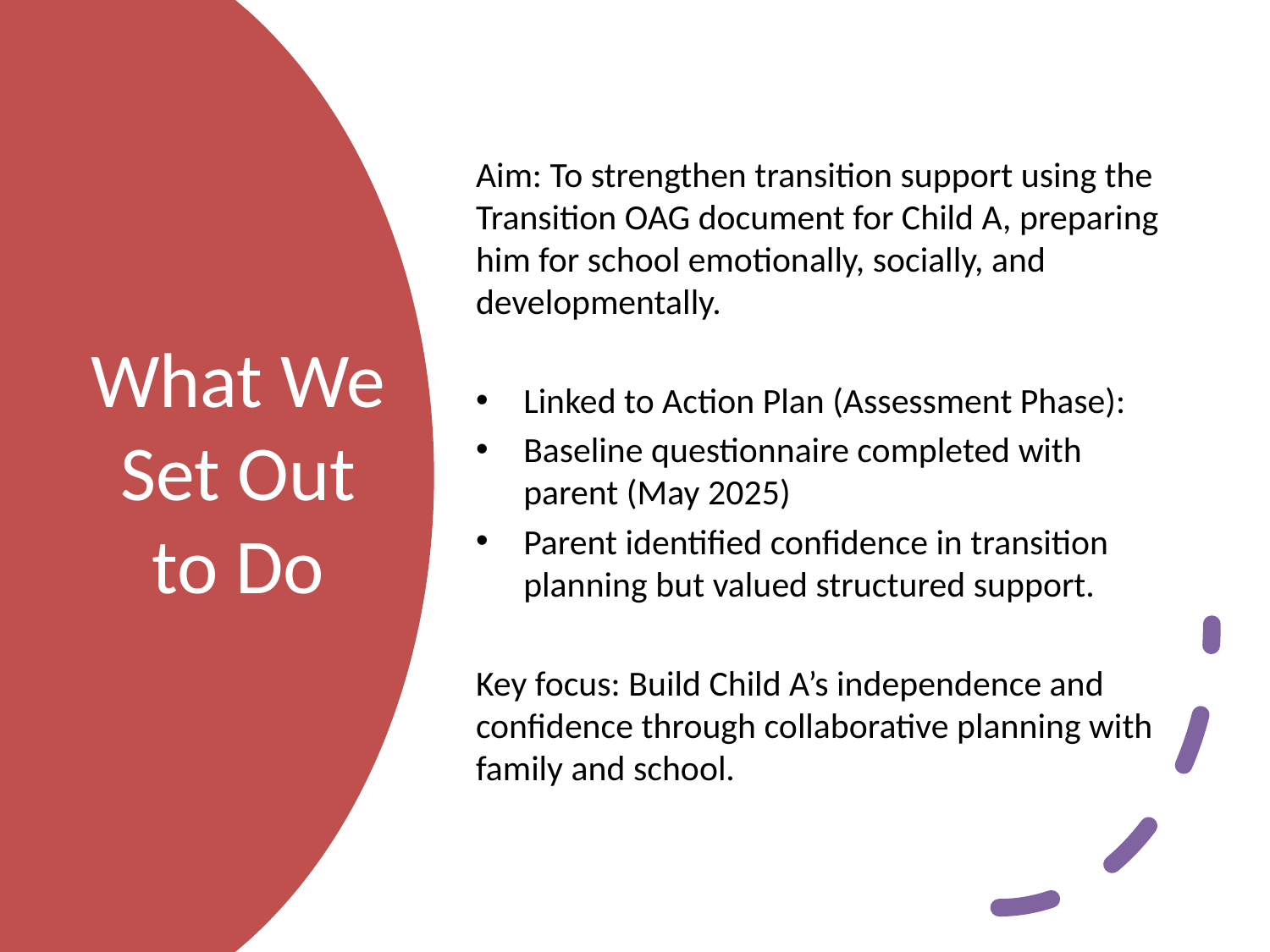

Aim: To strengthen transition support using the Transition OAG document for Child A, preparing him for school emotionally, socially, and developmentally.

Linked to Action Plan (Assessment Phase):
Baseline questionnaire completed with parent (May 2025)
Parent identified confidence in transition planning but valued structured support.

Key focus: Build Child A’s independence and confidence through collaborative planning with family and school.
# What We Set Out to Do